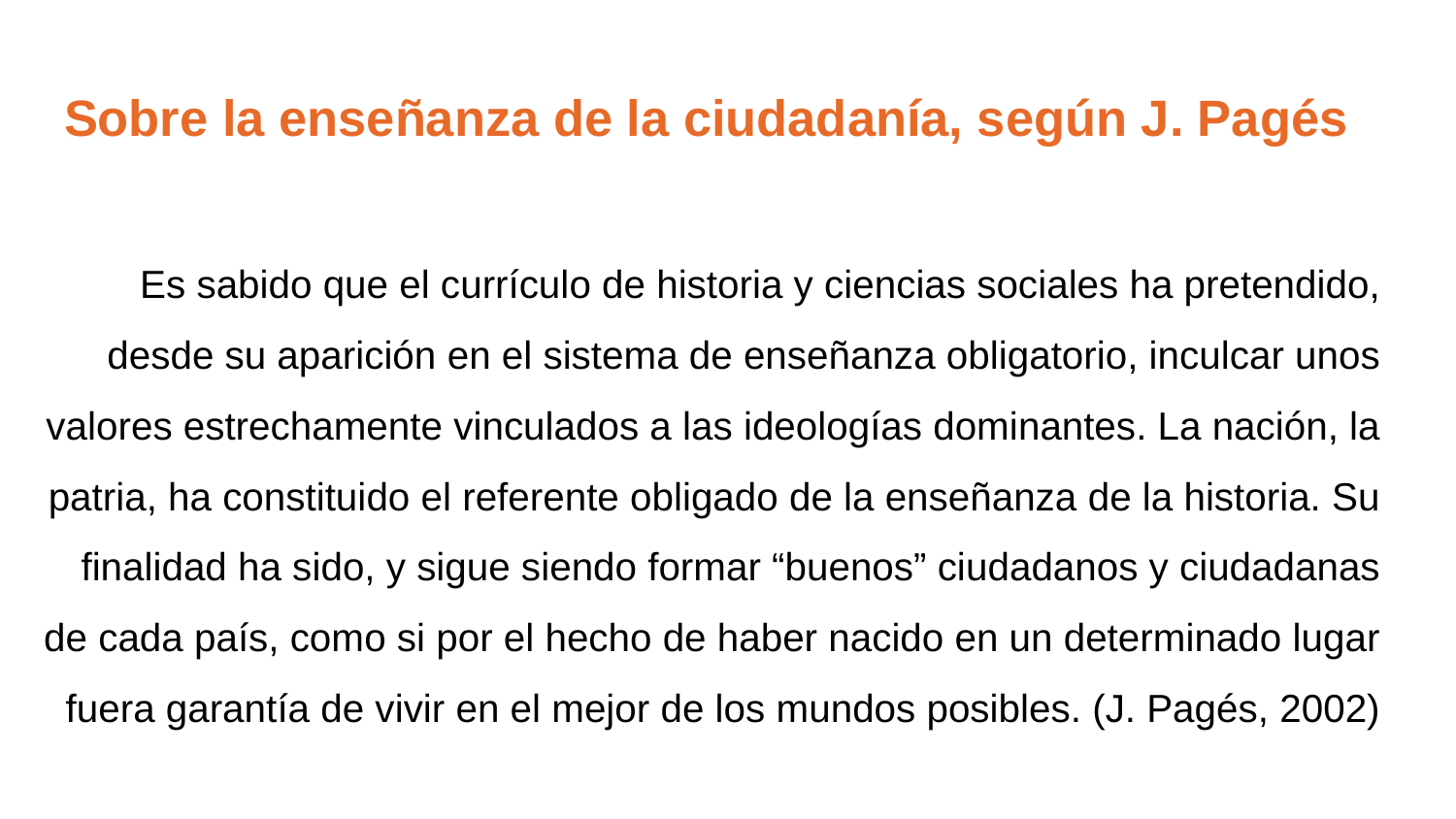

# Sobre la enseñanza de la ciudadanía, según J. Pagés
Es sabido que el currículo de historia y ciencias sociales ha pretendido, desde su aparición en el sistema de enseñanza obligatorio, inculcar unos valores estrechamente vinculados a las ideologías dominantes. La nación, la patria, ha constituido el referente obligado de la enseñanza de la historia. Su finalidad ha sido, y sigue siendo formar “buenos” ciudadanos y ciudadanas de cada país, como si por el hecho de haber nacido en un determinado lugar fuera garantía de vivir en el mejor de los mundos posibles. (J. Pagés, 2002)